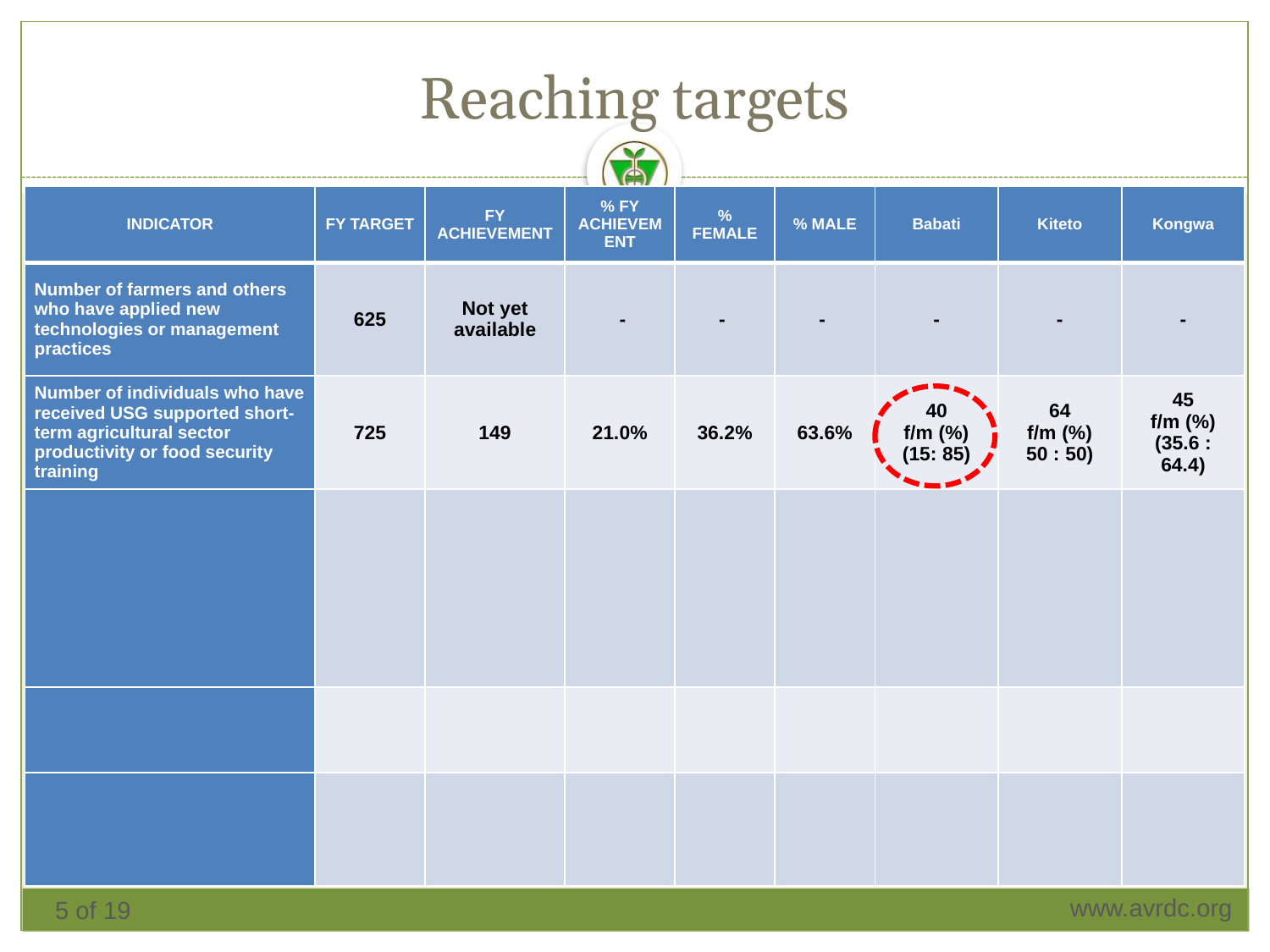

# Reaching targets
| INDICATOR | FY TARGET | FY ACHIEVEMENT | % FY ACHIEVEMENT | % FEMALE | % MALE | Babati | Kiteto | Kongwa |
| --- | --- | --- | --- | --- | --- | --- | --- | --- |
| Number of farmers and others who have applied new technologies or management practices | 625 | Not yet available | - | - | - | - | - | - |
| Number of individuals who have received USG supported short-term agricultural sector productivity or food security training | 725 | 149 | 21.0% | 36.2% | 63.6% | 40 f/m (%) (15: 85) | 64 f/m (%) 50 : 50) | 45 f/m (%) (35.6 : 64.4) |
|  |  |  |  |  |  |  |  |  |
|  |  |  |  |  |  |  |  |  |
|  |  |  |  |  |  |  |  |  |

5 of 19